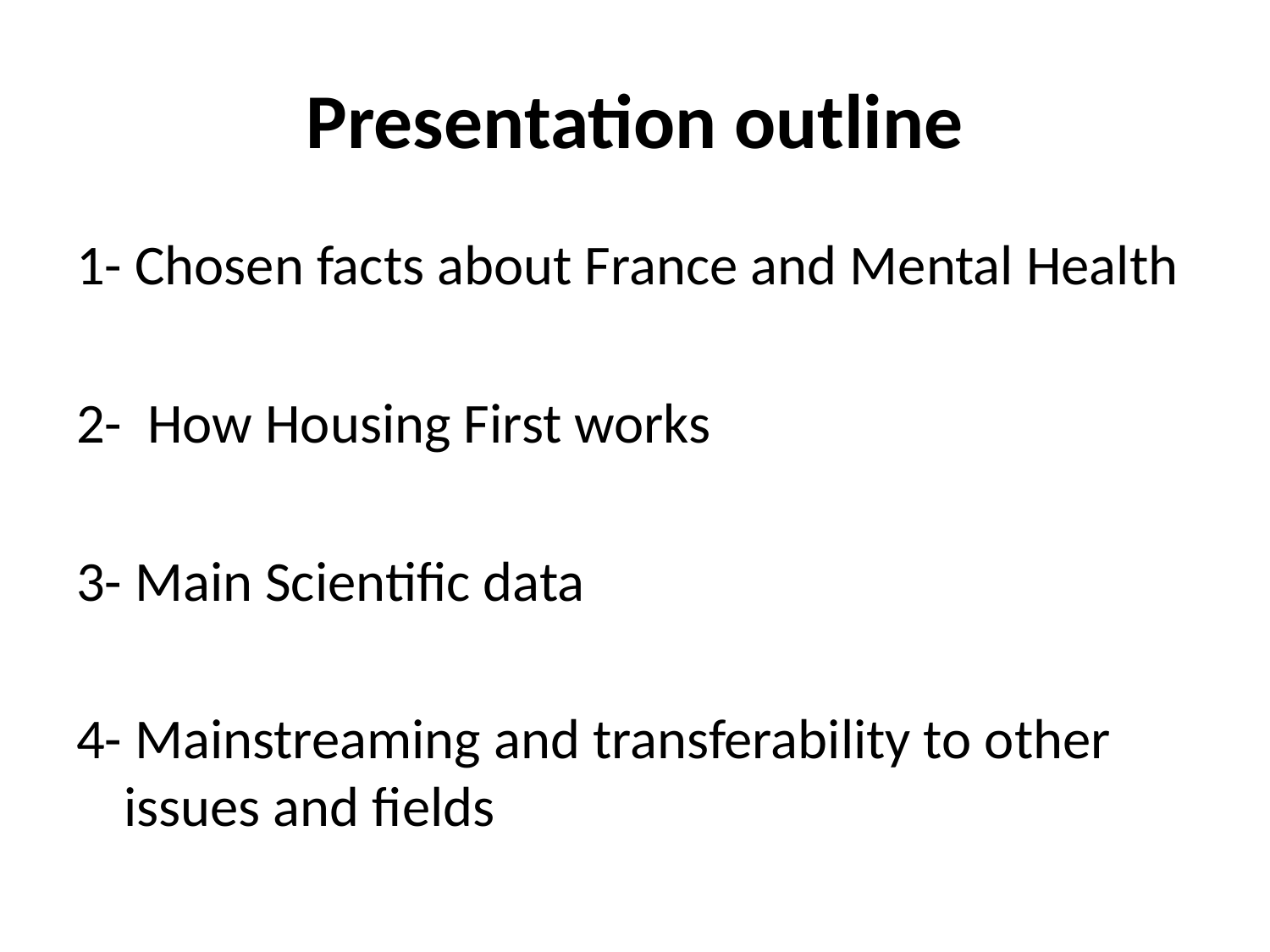

# Presentation outline
1- Chosen facts about France and Mental Health

2-  How Housing First works

3- Main Scientific data

4- Mainstreaming and transferability to other issues and fields